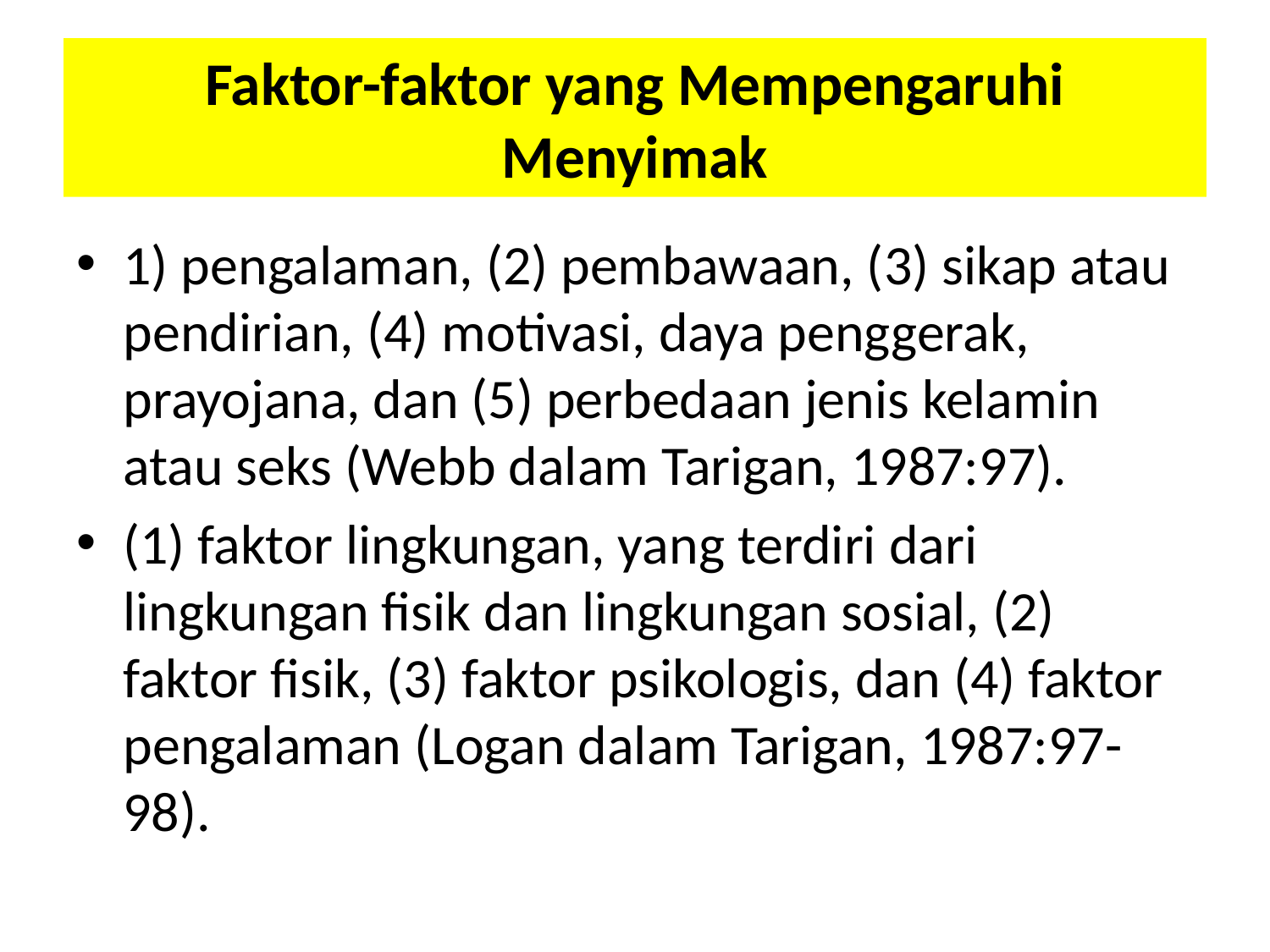

# Faktor-faktor yang Mempengaruhi Menyimak
1) pengalaman, (2) pembawaan, (3) sikap atau pendirian, (4) motivasi, daya penggerak, prayojana, dan (5) perbedaan jenis kelamin atau seks (Webb dalam Tarigan, 1987:97).
(1) faktor lingkungan, yang terdiri dari lingkungan fisik dan lingkungan sosial, (2) faktor fisik, (3) faktor psikologis, dan (4) faktor pengalaman (Logan dalam Tarigan, 1987:97-98).